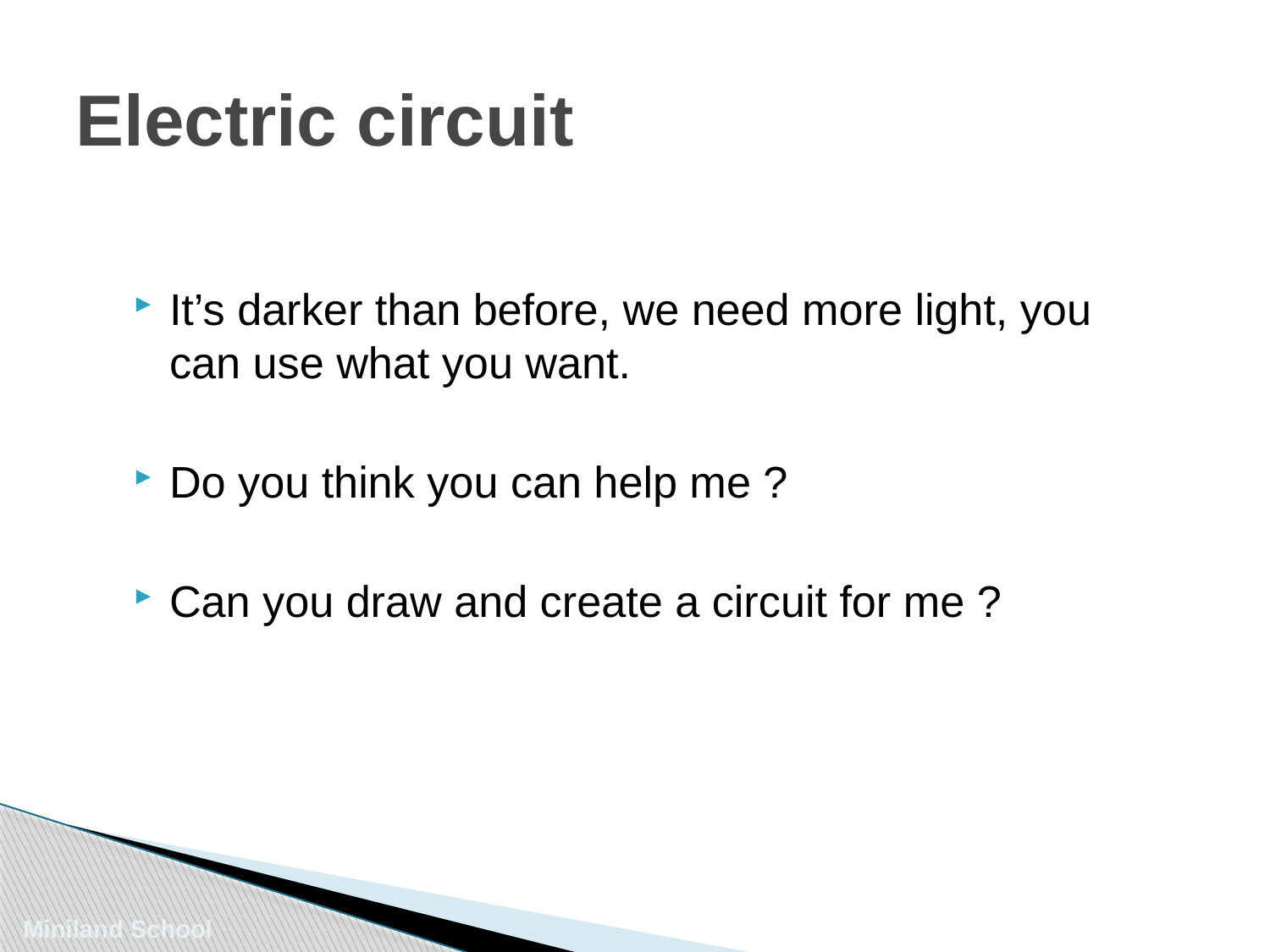

# Electric circuit
It’s darker than before, we need more light, you can use what you want.

Do you think you can help me ?

Can you draw and create a circuit for me ?